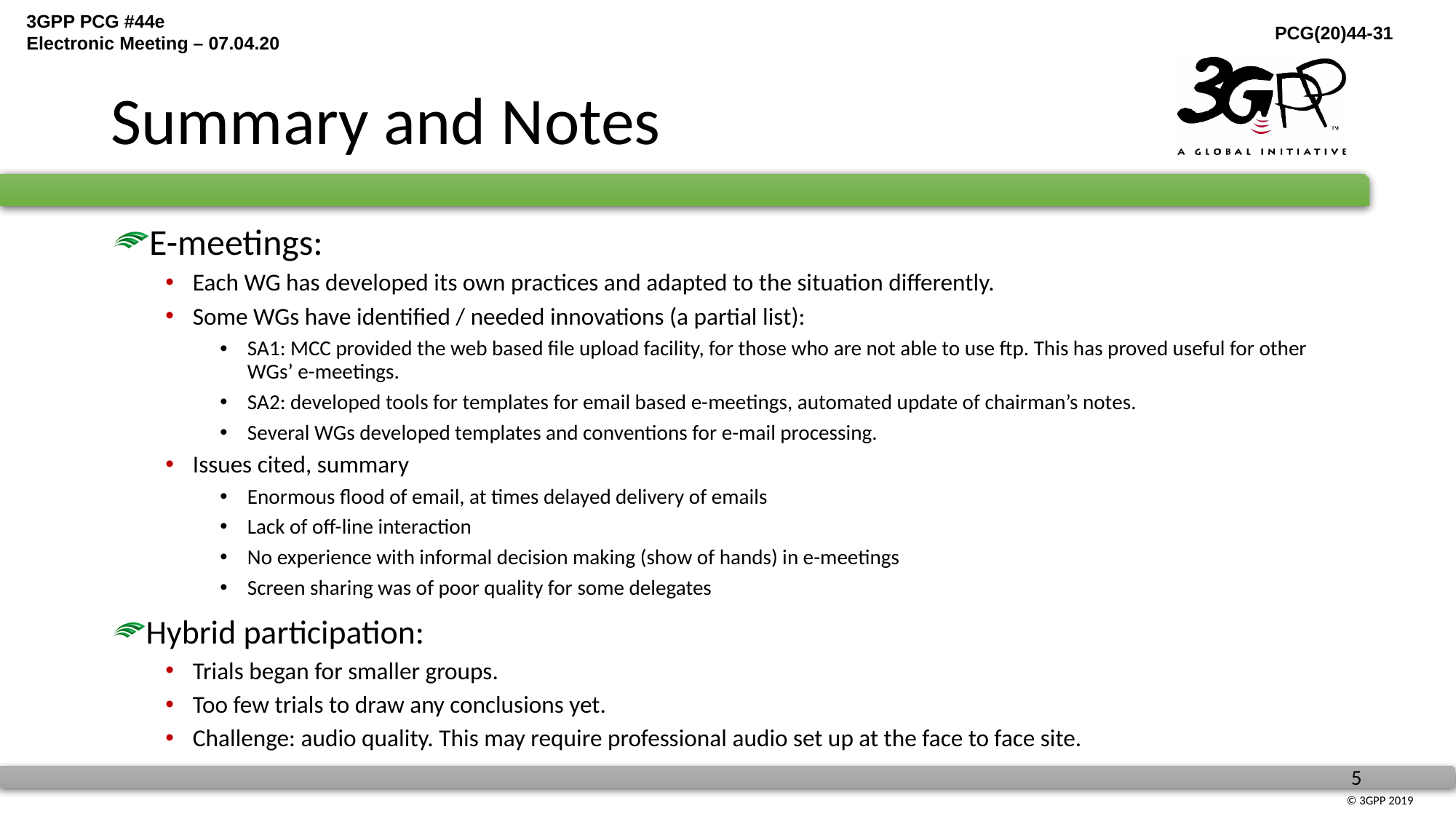

# Summary and Notes
E-meetings:
Each WG has developed its own practices and adapted to the situation differently.
Some WGs have identified / needed innovations (a partial list):
SA1: MCC provided the web based file upload facility, for those who are not able to use ftp. This has proved useful for other WGs’ e-meetings.
SA2: developed tools for templates for email based e-meetings, automated update of chairman’s notes.
Several WGs developed templates and conventions for e-mail processing.
Issues cited, summary
Enormous flood of email, at times delayed delivery of emails
Lack of off-line interaction
No experience with informal decision making (show of hands) in e-meetings
Screen sharing was of poor quality for some delegates
Hybrid participation:
Trials began for smaller groups.
Too few trials to draw any conclusions yet.
Challenge: audio quality. This may require professional audio set up at the face to face site.